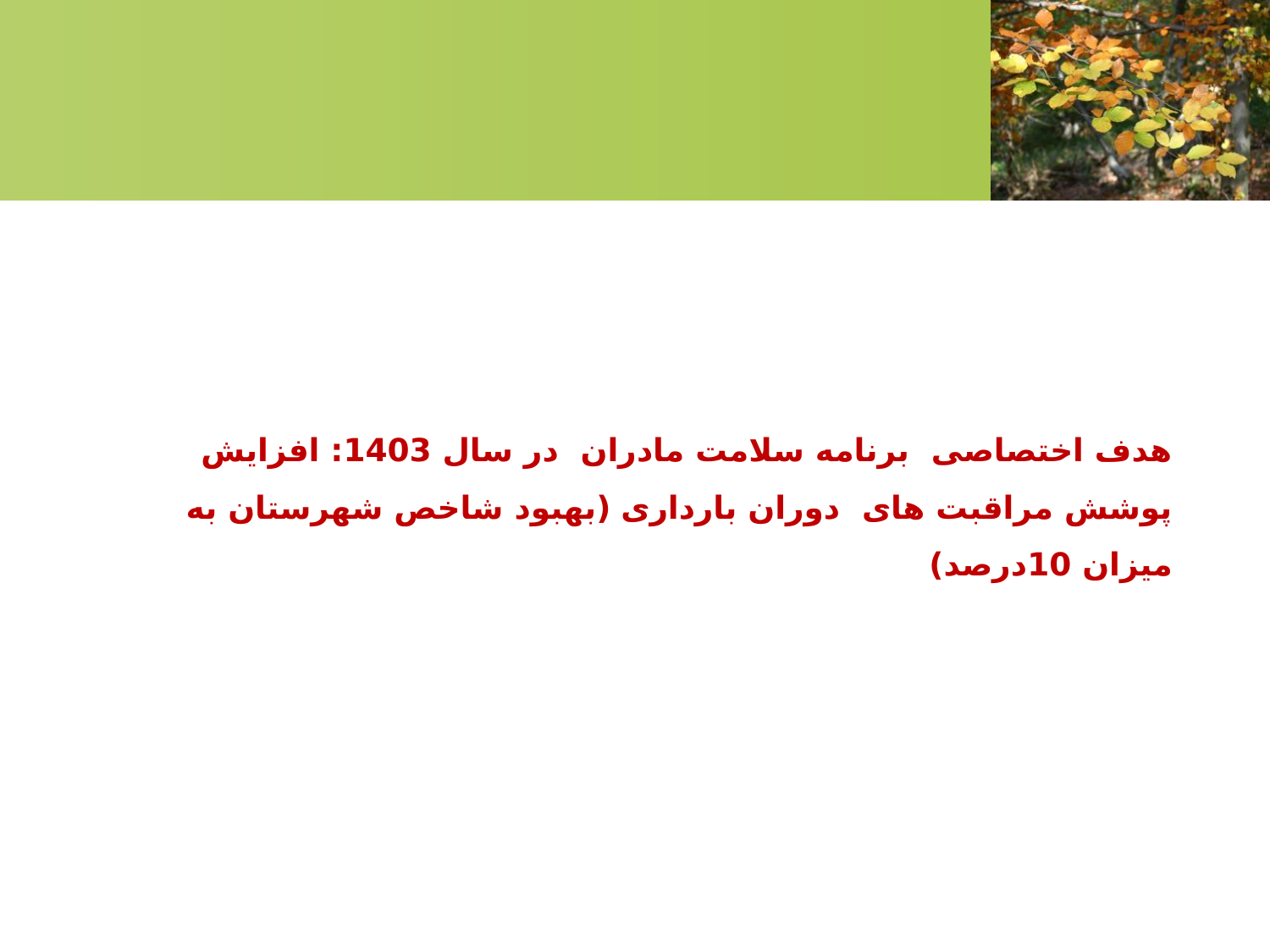

هدف اختصاصی  برنامه سلامت مادران  در سال 1403: افزایش پوشش مراقبت های  دوران بارداری (بهبود شاخص شهرستان به میزان 10درصد)